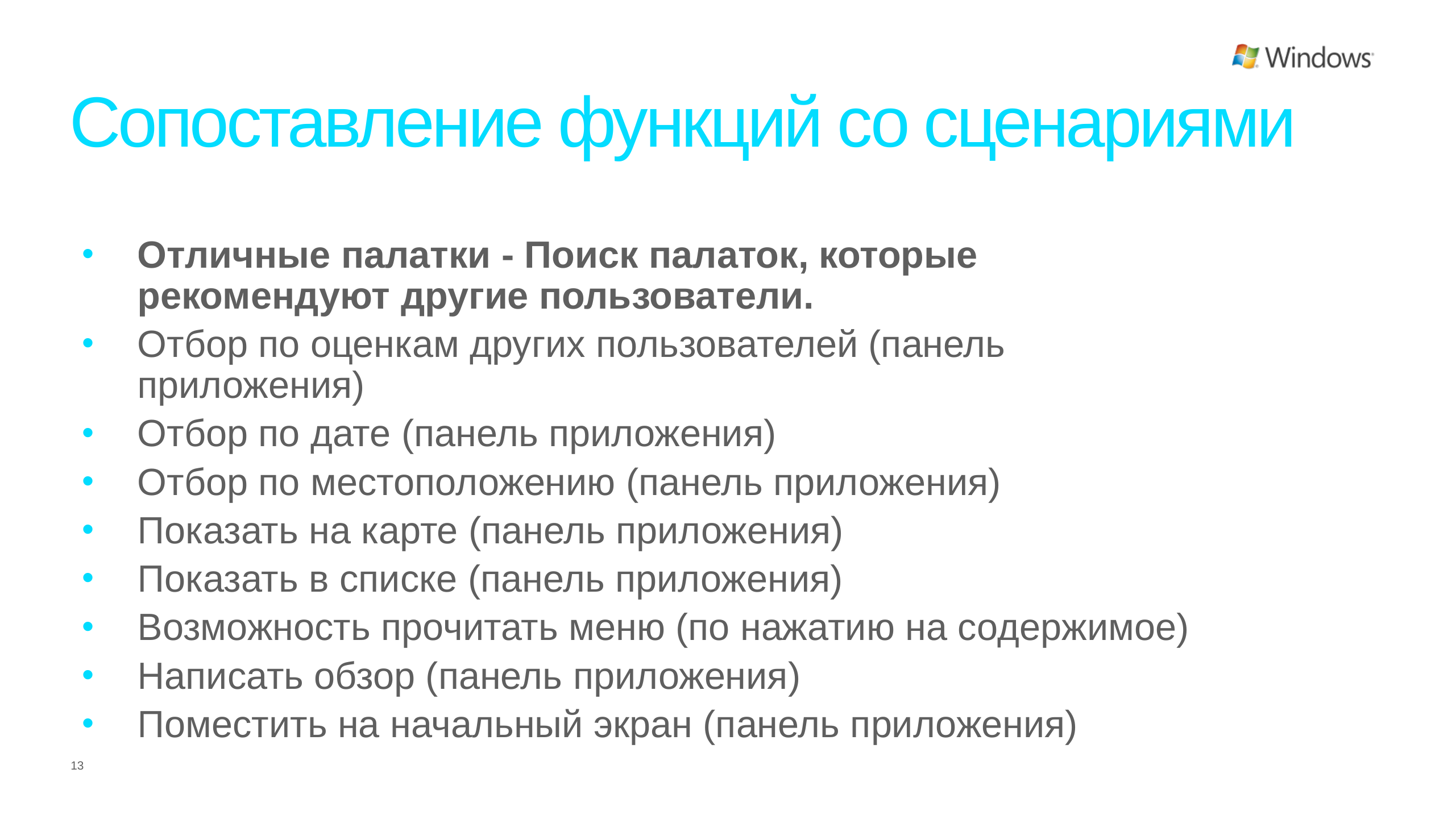

# Сопоставление функций со сценариями
Отличные палатки - Поиск палаток, которые рекомендуют другие пользователи.
Отбор по оценкам других пользователей (панель приложения)
Отбор по дате (панель приложения)
Отбор по местоположению (панель приложения)
Показать на карте (панель приложения)
Показать в списке (панель приложения)
Возможность прочитать меню (по нажатию на содержимое)
Написать обзор (панель приложения)
Поместить на начальный экран (панель приложения)